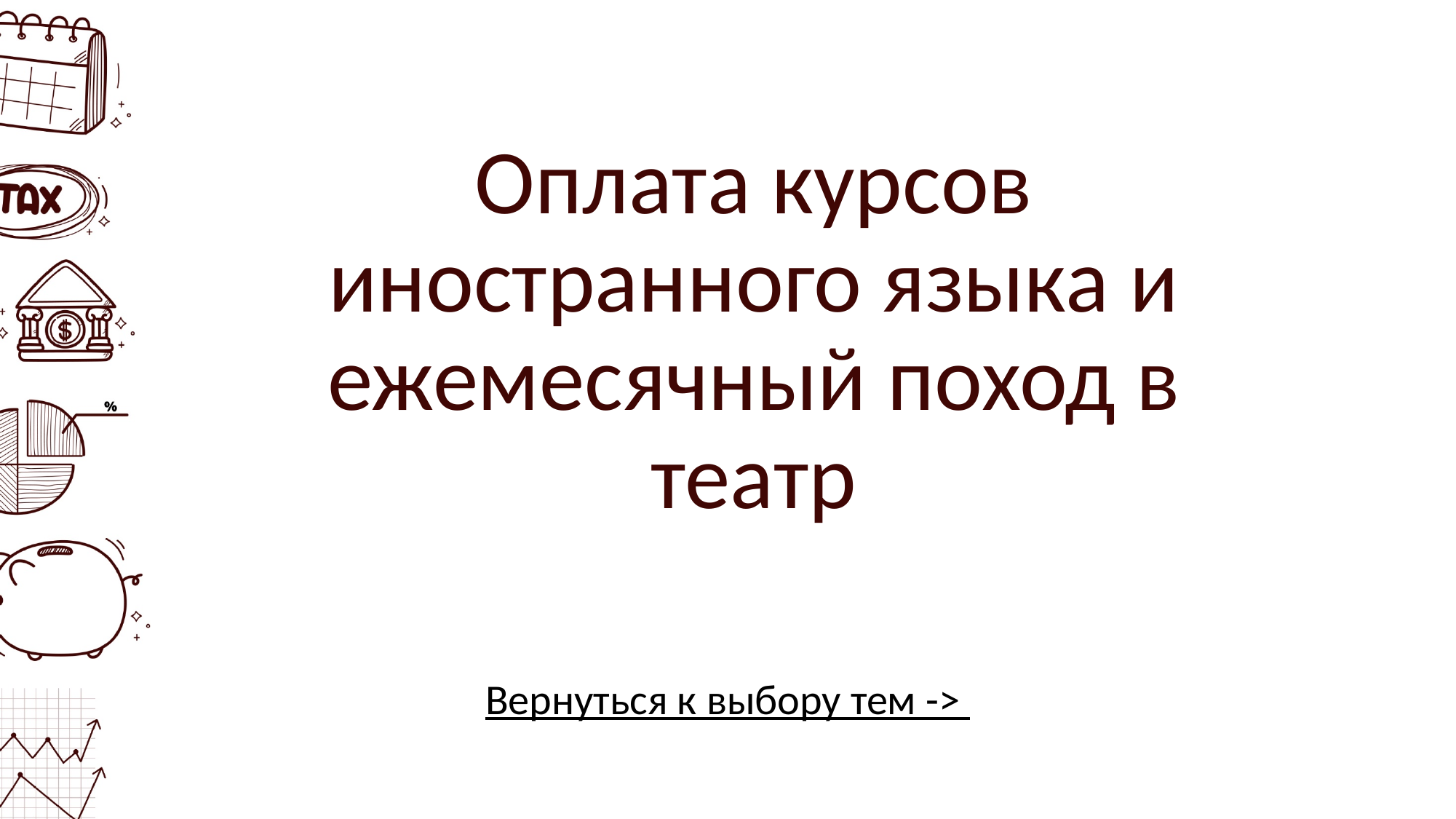

# Оплата курсов иностранного языка и ежемесячный поход в театр